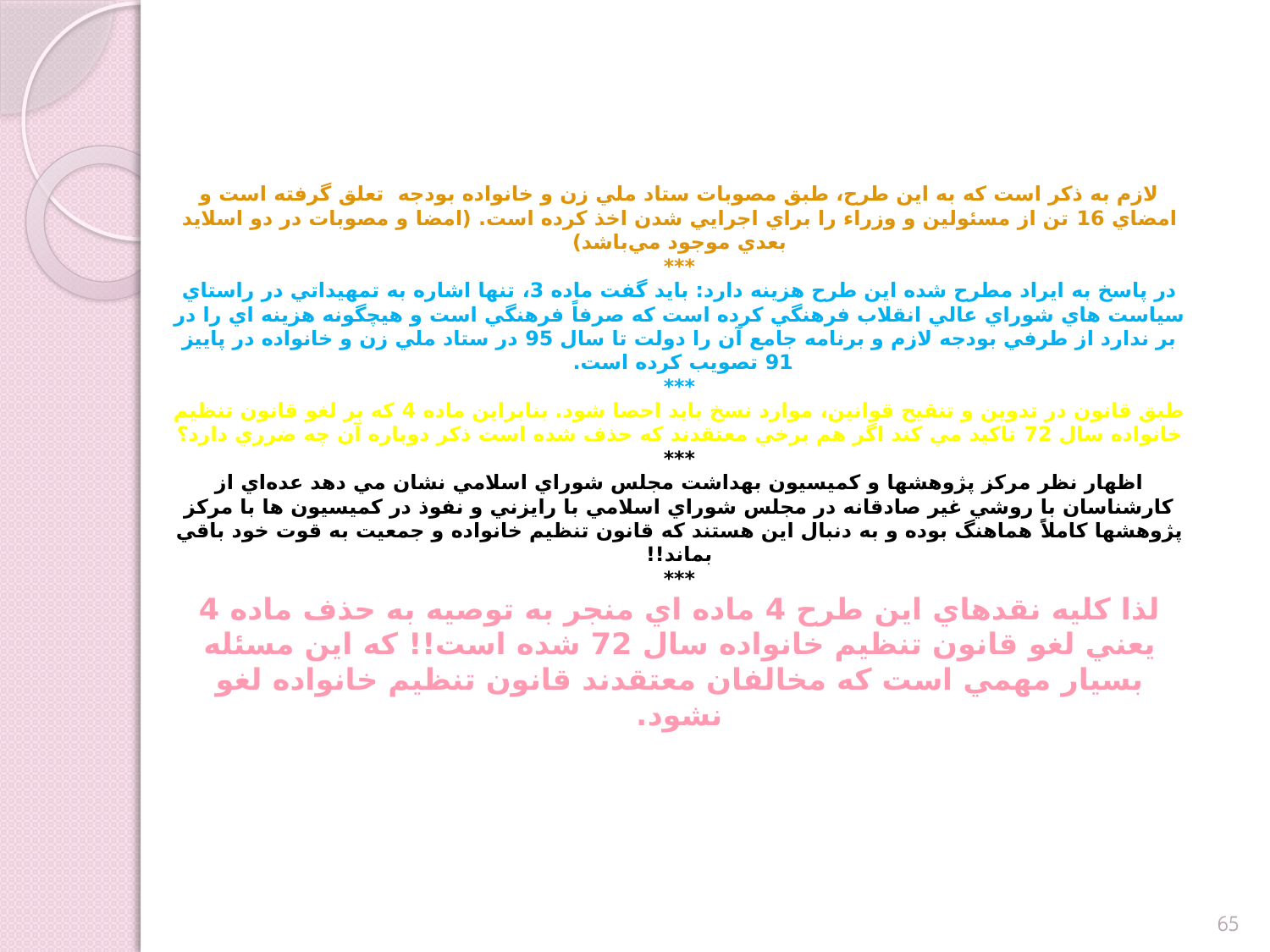

# لازم به ذكر است كه به اين طرح، طبق مصوبات ستاد ملي زن و خانواده بودجه  تعلق گرفته است و امضاي 16 تن از مسئولين و وزراء را براي اجرايي شدن اخذ كرده است. (امضا و مصوبات در دو اسلايد بعدي موجود مي‌باشد) *** در پاسخ به ايراد مطرح شده اين طرح هزينه دارد: بايد گفت ماده 3،‌ تنها اشاره به تمهيداتي در راستاي سياست هاي شوراي عالي انقلاب فرهنگي كرده است كه صرفاً فرهنگي است و هيچگونه هزينه اي را در بر ندارد از طرفي بودجه لازم و برنامه جامع آن را دولت تا سال 95 در ستاد ملي زن و خانواده در پاييز 91 تصويب كرده است. *** طبق قانون در تدوين و تنقيح قوانين، موارد نسخ بايد احصا شود. بنابراين ماده 4 كه بر لغو قانون تنظيم خانواده سال 72 تاكيد مي كند اگر هم برخي معتقدند كه حذف شده است ذكر دوباره آن چه ضرري دارد؟ *** اظهار نظر مركز پژوهشها و كميسيون بهداشت مجلس شوراي اسلامي نشان مي دهد عده‌اي از كارشناسان با روشي غير صادقانه در مجلس شوراي اسلامي با رايزني و نفوذ در كميسيون ها با مركز پژوهشها كاملاً هماهنگ بوده و به دنبال اين هستند كه قانون تنظيم خانواده و جمعيت به قوت خود باقي بماند!! *** لذا كليه نقدهاي اين طرح 4 ماده اي منجر به توصيه به حذف ماده 4 يعني لغو قانون تنظيم خانواده سال 72 شده است!! كه اين مسئله بسيار مهمي است كه مخالفان معتقدند قانون تنظيم خانواده لغو نشود.
65